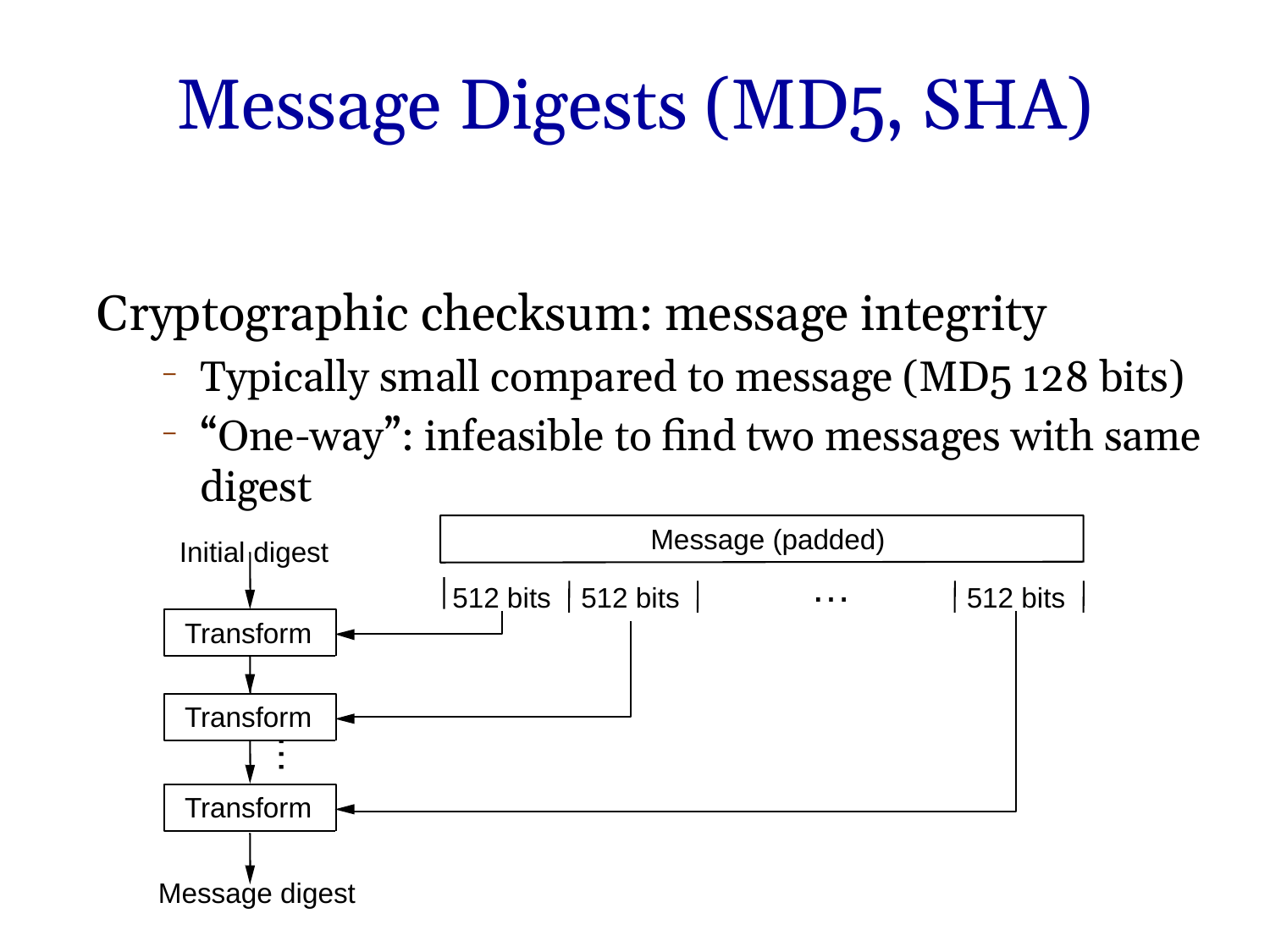

# Message Digests (MD5, SHA)
Cryptographic checksum: message integrity
Typically small compared to message (MD5 128 bits)
“One-way”: infeasible to find two messages with same digest

Message (padded)
Initial
digest

…

512 bits
512 bits
512 bits

Transform

Transform

…

Transform

Message digest